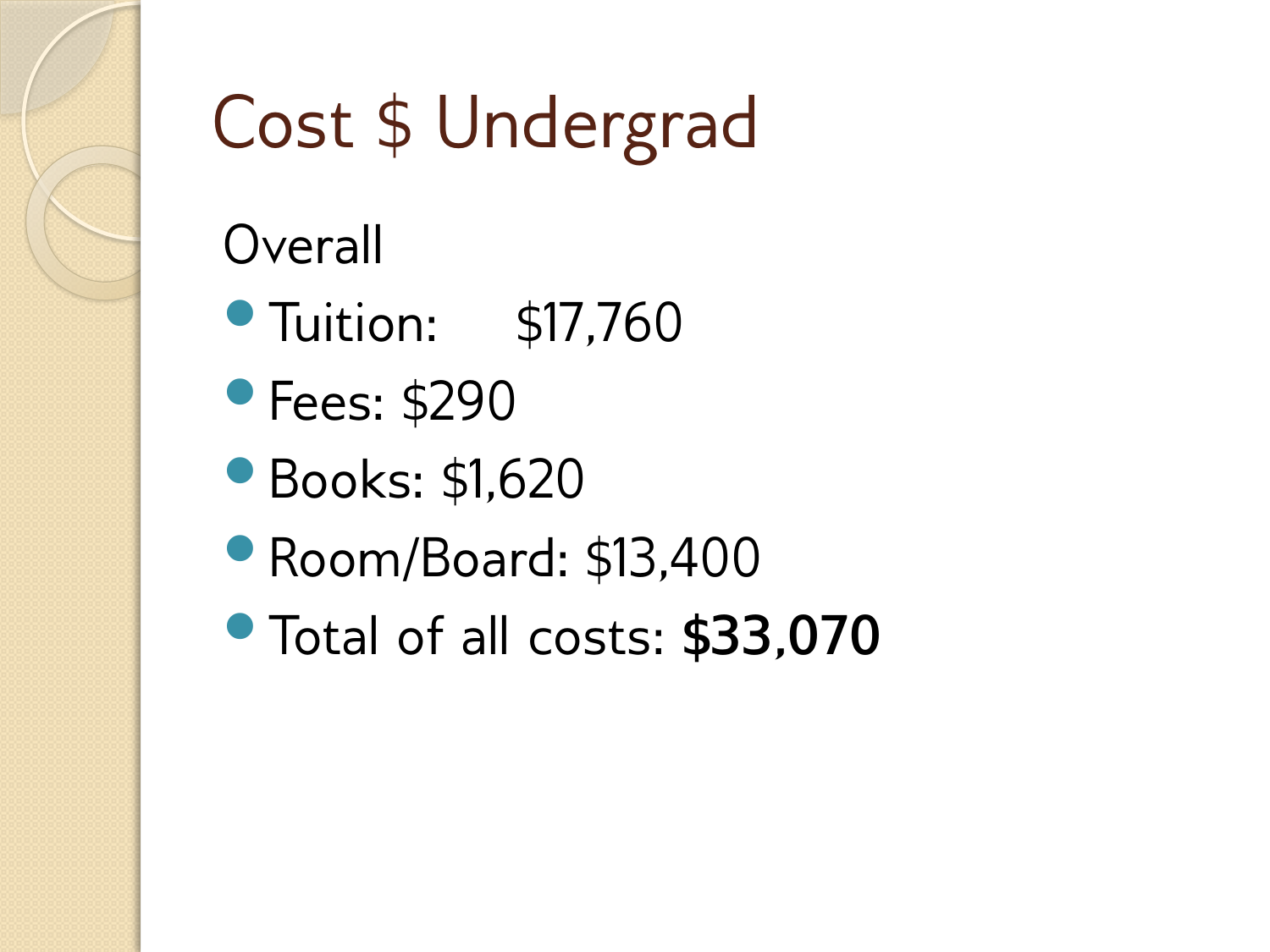

# Cost $ Undergrad
Overall
Tuition: 	$17,760
Fees: $290
Books: $1,620
Room/Board: $13,400
Total of all costs: $33,070